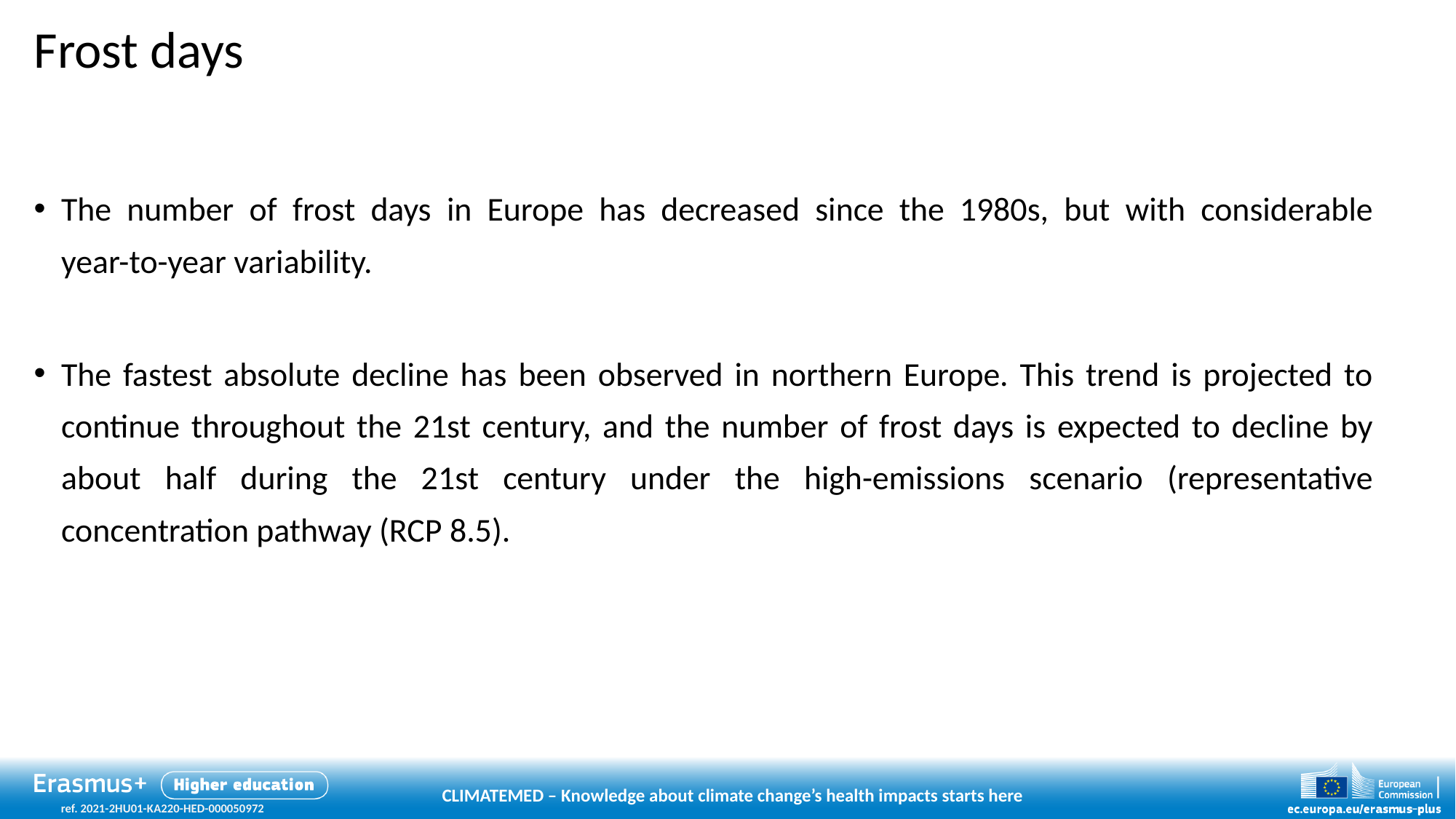

# Frost days
The number of frost days in Europe has decreased since the 1980s, but with considerable
year-to-year variability.
The fastest absolute decline has been observed in northern Europe. This trend is projected to continue throughout the 21st century, and the number of frost days is expected to decline by about half during the 21st century under the high-emissions scenario (representative concentration pathway (RCP 8.5).